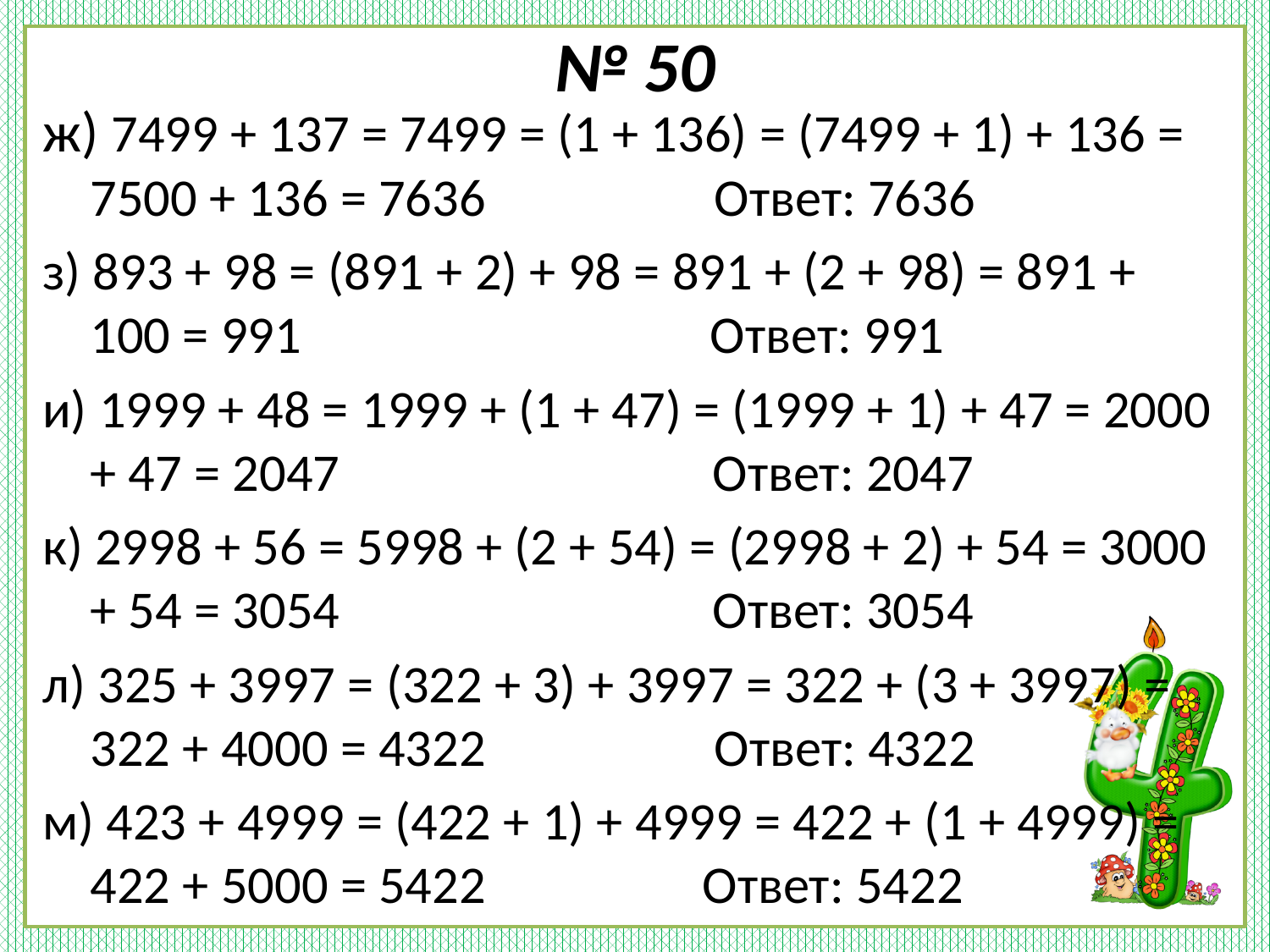

# № 50
ж) 7499 + 137 = 7499 = (1 + 136) = (7499 + 1) + 136 = 7500 + 136 = 7636                   Ответ: 7636
з) 893 + 98 = (891 + 2) + 98 = 891 + (2 + 98) = 891 + 100 = 991                                  Ответ: 991
и) 1999 + 48 = 1999 + (1 + 47) = (1999 + 1) + 47 = 2000 + 47 = 2047                               Ответ: 2047
к) 2998 + 56 = 5998 + (2 + 54) = (2998 + 2) + 54 = 3000 + 54 = 3054                               Ответ: 3054
л) 325 + 3997 = (322 + 3) + 3997 = 322 + (3 + 3997) = 322 + 4000 = 4322                   Ответ: 4322
м) 423 + 4999 = (422 + 1) + 4999 = 422 + (1 + 4999) = 422 + 5000 = 5422                  Ответ: 5422